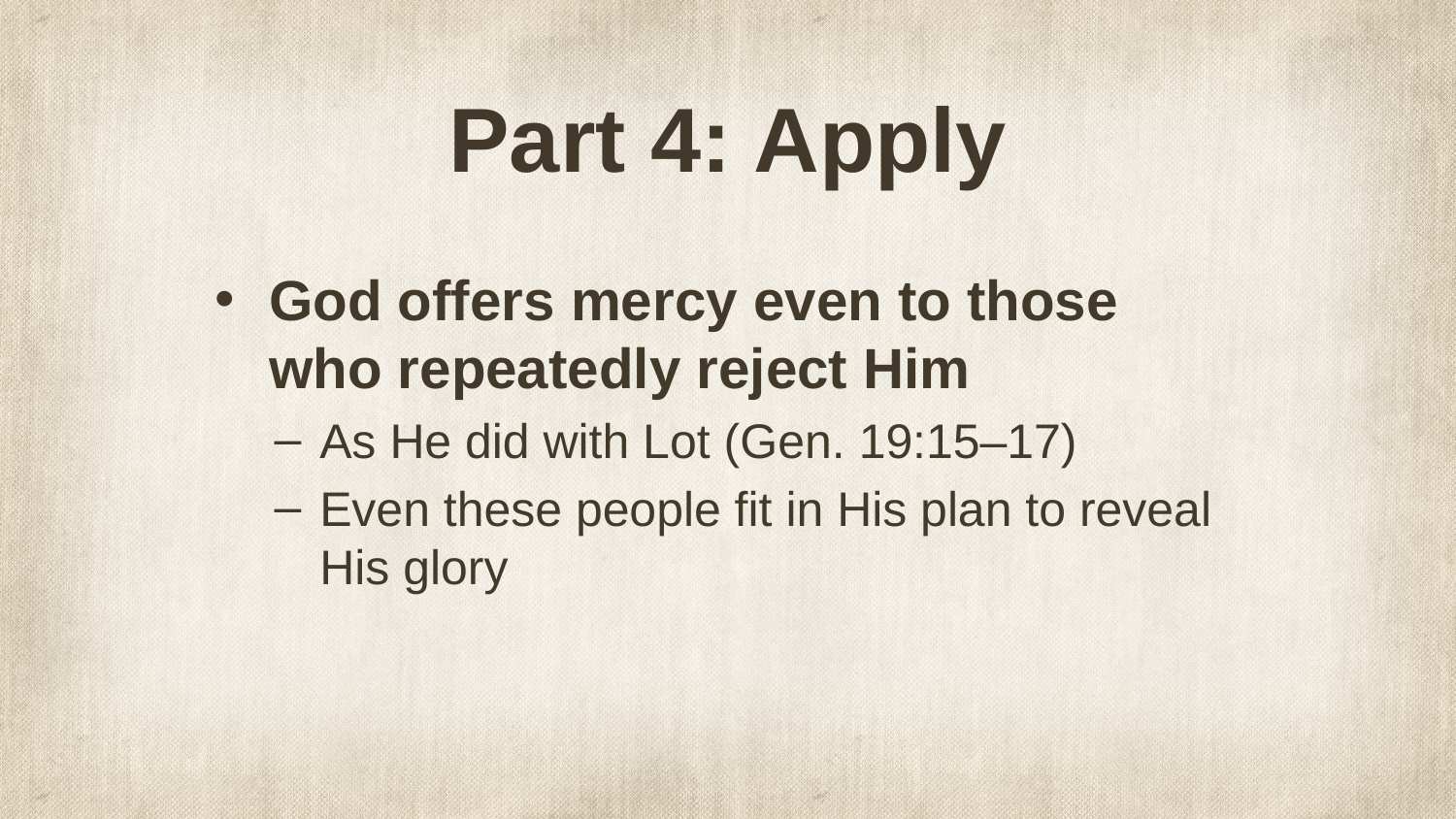

# Part 4: Apply
God offers mercy even to those who repeatedly reject Him
As He did with Lot (Gen. 19:15–17)
Even these people fit in His plan to reveal His glory